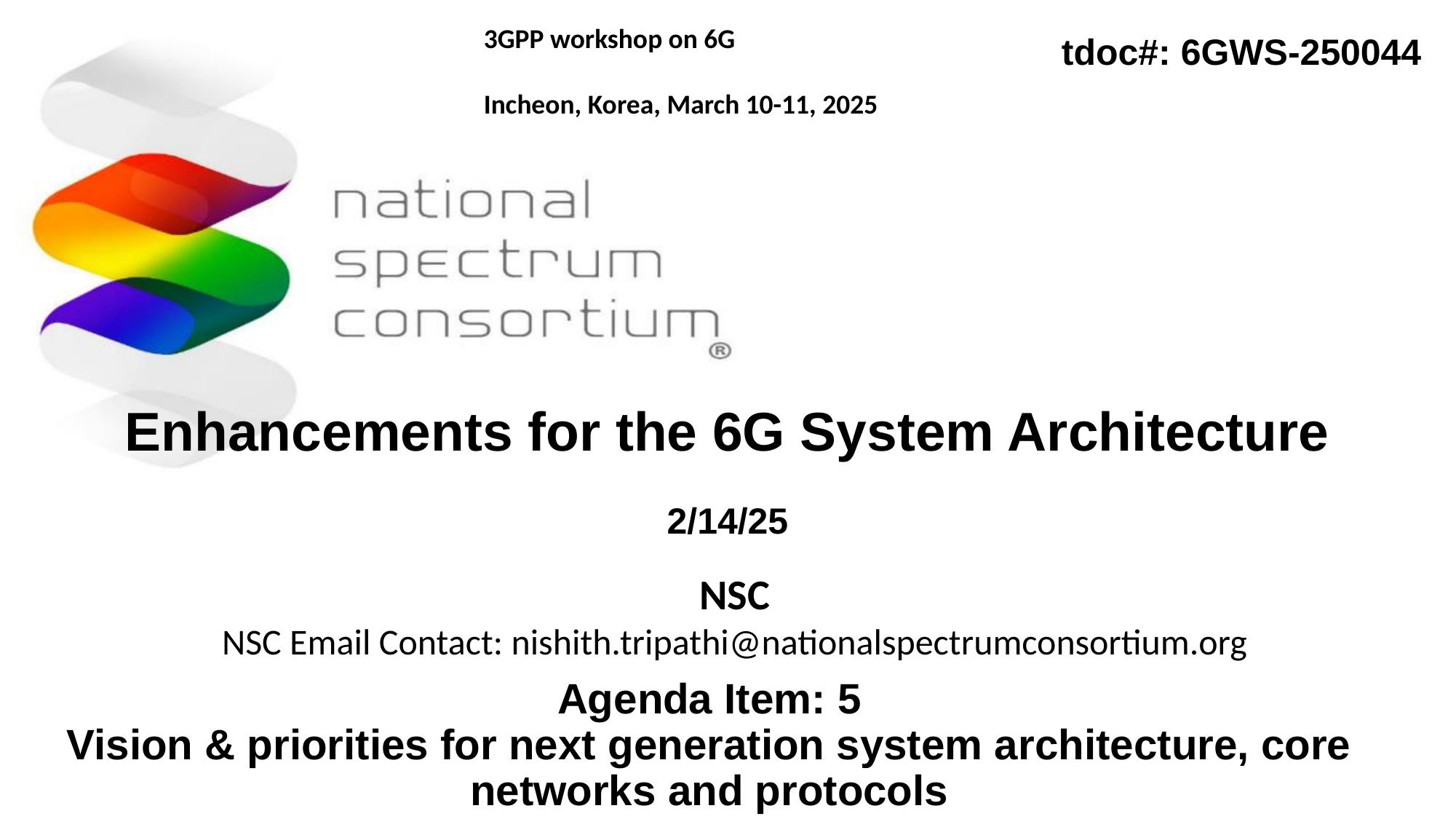

tdoc#: 6GWS-250044
3GPP workshop on 6G
Incheon, Korea, March 10-11, 2025
# Enhancements for the 6G System Architecture 2/14/25
NSC
NSC Email Contact: nishith.tripathi@nationalspectrumconsortium.org
Agenda Item: 5
Vision & priorities for next generation system architecture, core networks and protocols